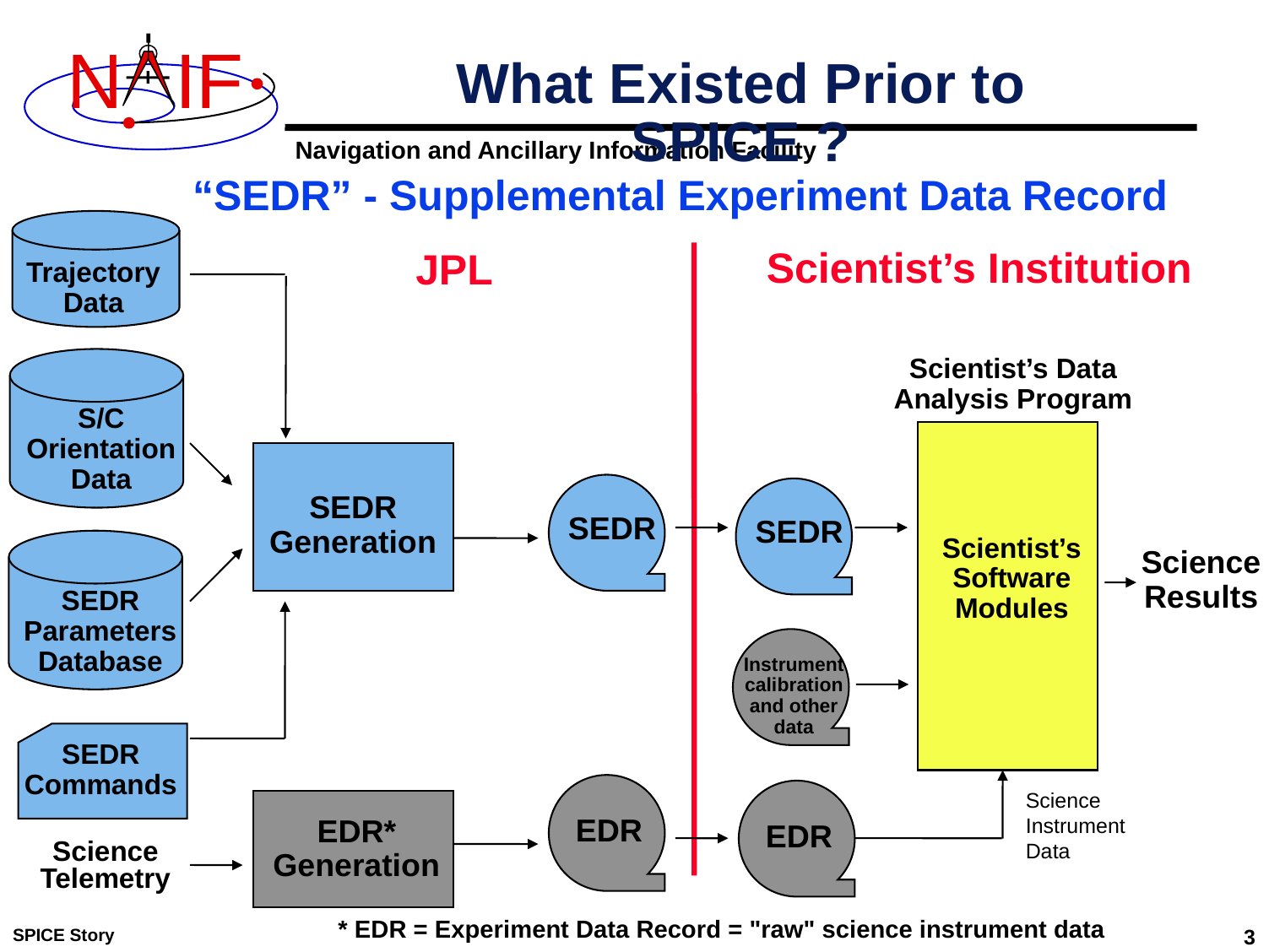

# What Existed Prior to SPICE ?
“SEDR” - Supplemental Experiment Data Record

Scientist’s Institution
JPL

Trajectory
Data

Scientist’s Data
Analysis Program

S/C
Orientation
Data

SEDR
Generation

SEDR
SEDR

Scientist’s
Software
Modules

Science
Results

SEDR
Parameters
Database

Instrument
calibration
and other
data

SEDR
Commands

EDR

EDR
Science
Instrument
Data

EDR*
Generation

Science
Telemetry

* EDR = Experiment Data Record = "raw" science instrument data
SPICE Story
3